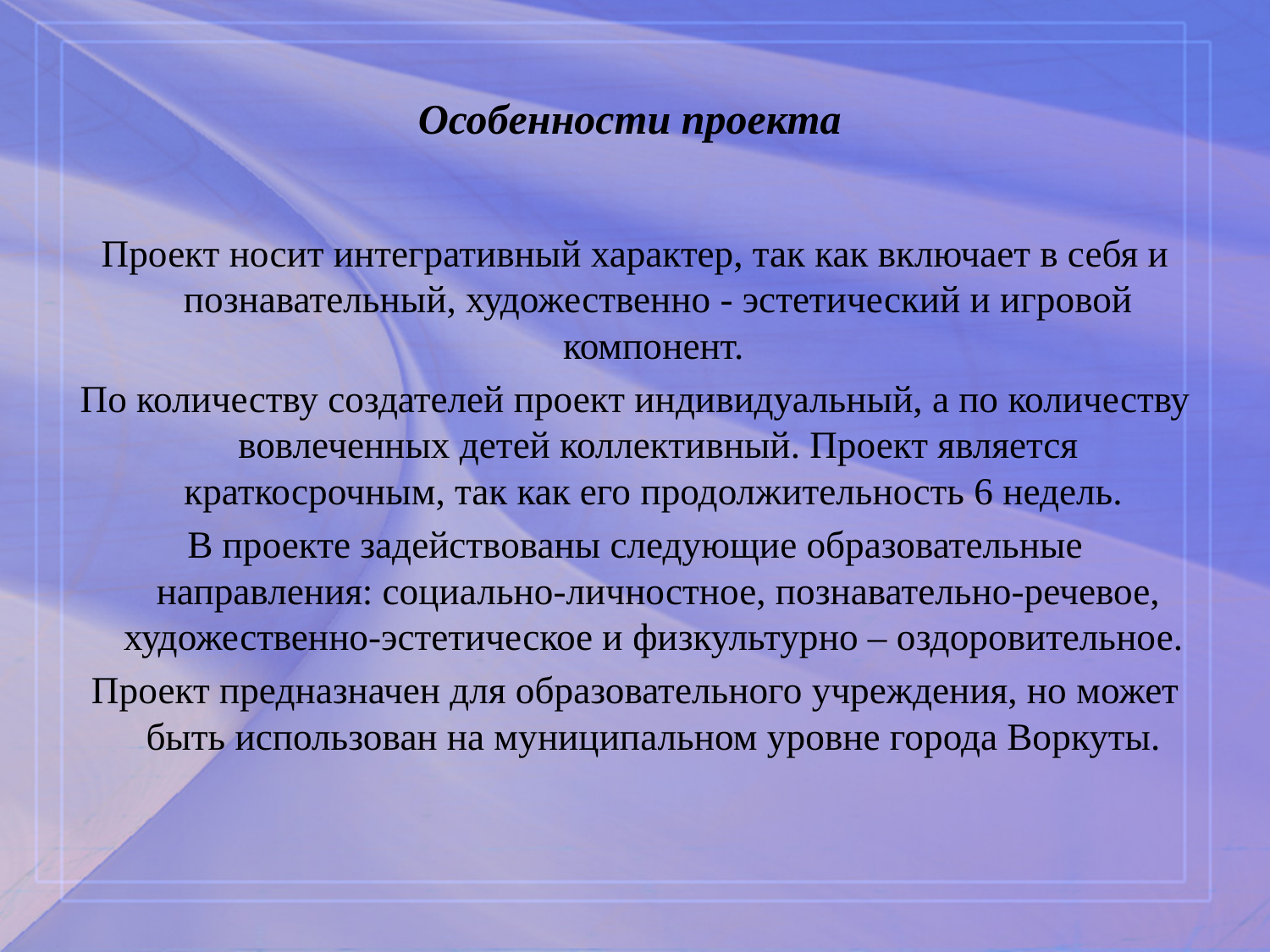

# Особенности проекта
Проект носит интегративный характер, так как включает в себя и познавательный, художественно - эстетический и игровой компонент.
По количеству создателей проект индивидуальный, а по количеству вовлеченных детей коллективный. Проект является краткосрочным, так как его продолжительность 6 недель.
В проекте задействованы следующие образовательные направления: социально-личностное, познавательно-речевое, художественно-эстетическое и физкультурно – оздоровительное.
Проект предназначен для образовательного учреждения, но может быть использован на муниципальном уровне города Воркуты.